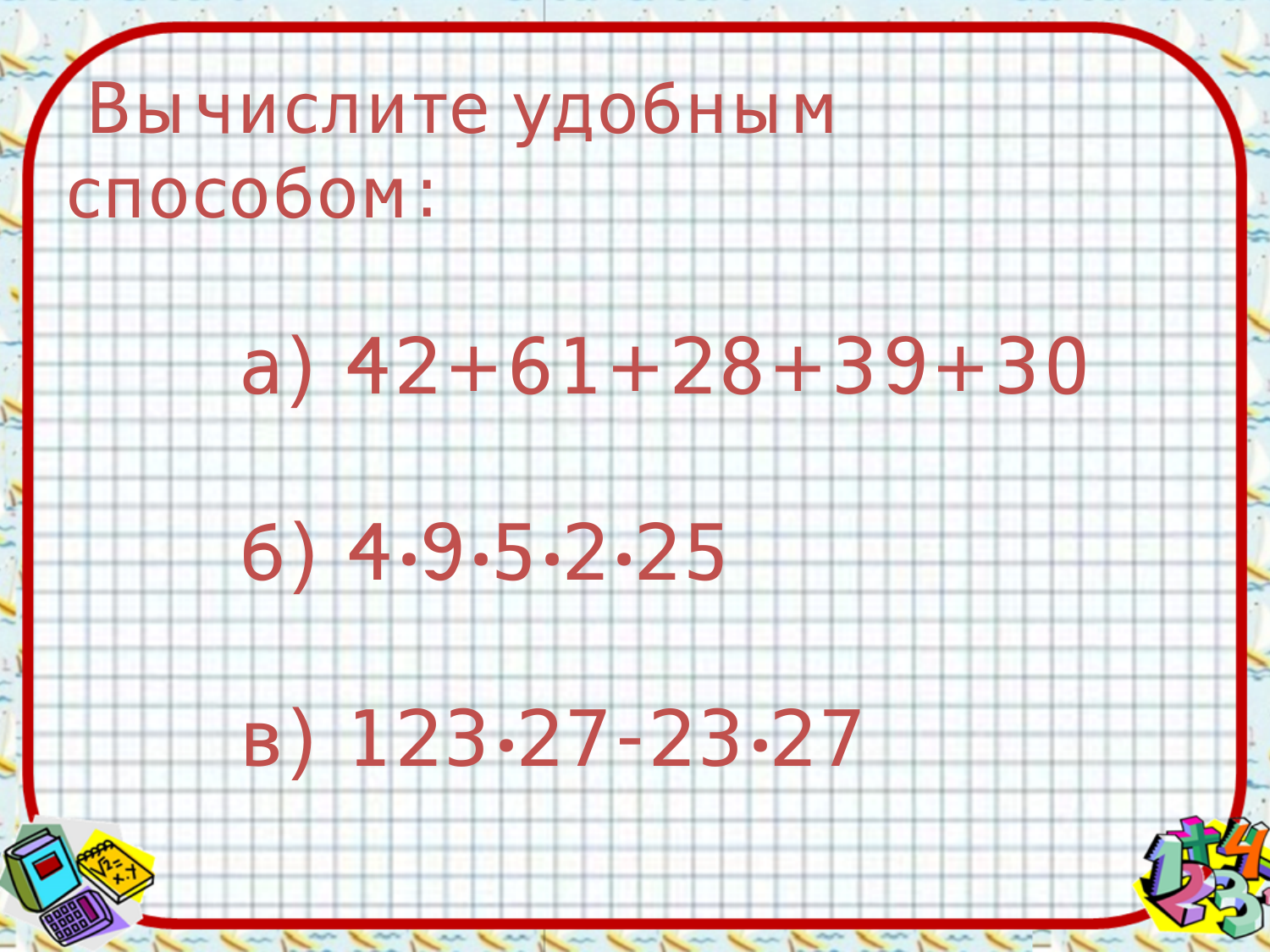

Вычислите удобным способом:

		а) 42+61+28+39+30

		б) 4‧9‧5‧2‧25

		в) 123‧27-23‧27